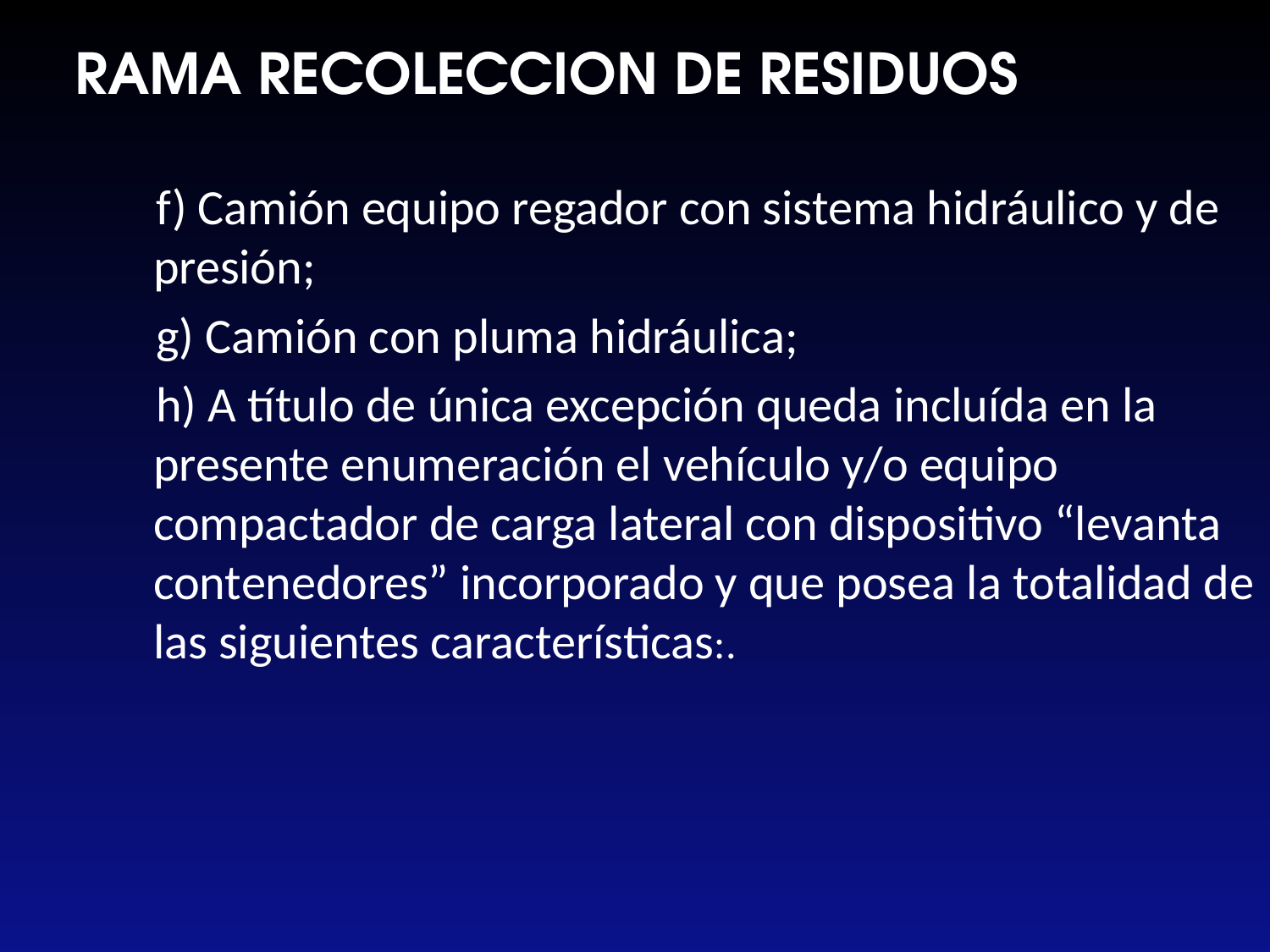

RAMA RECOLECCION DE RESIDUOS
f) Camión equipo regador con sistema hidráulico y de presión;
g) Camión con pluma hidráulica;
h) A título de única excepción queda incluída en la presente enumeración el vehículo y/o equipo compactador de carga lateral con dispositivo “levanta contenedores” incorporado y que posea la totalidad de las siguientes características:.